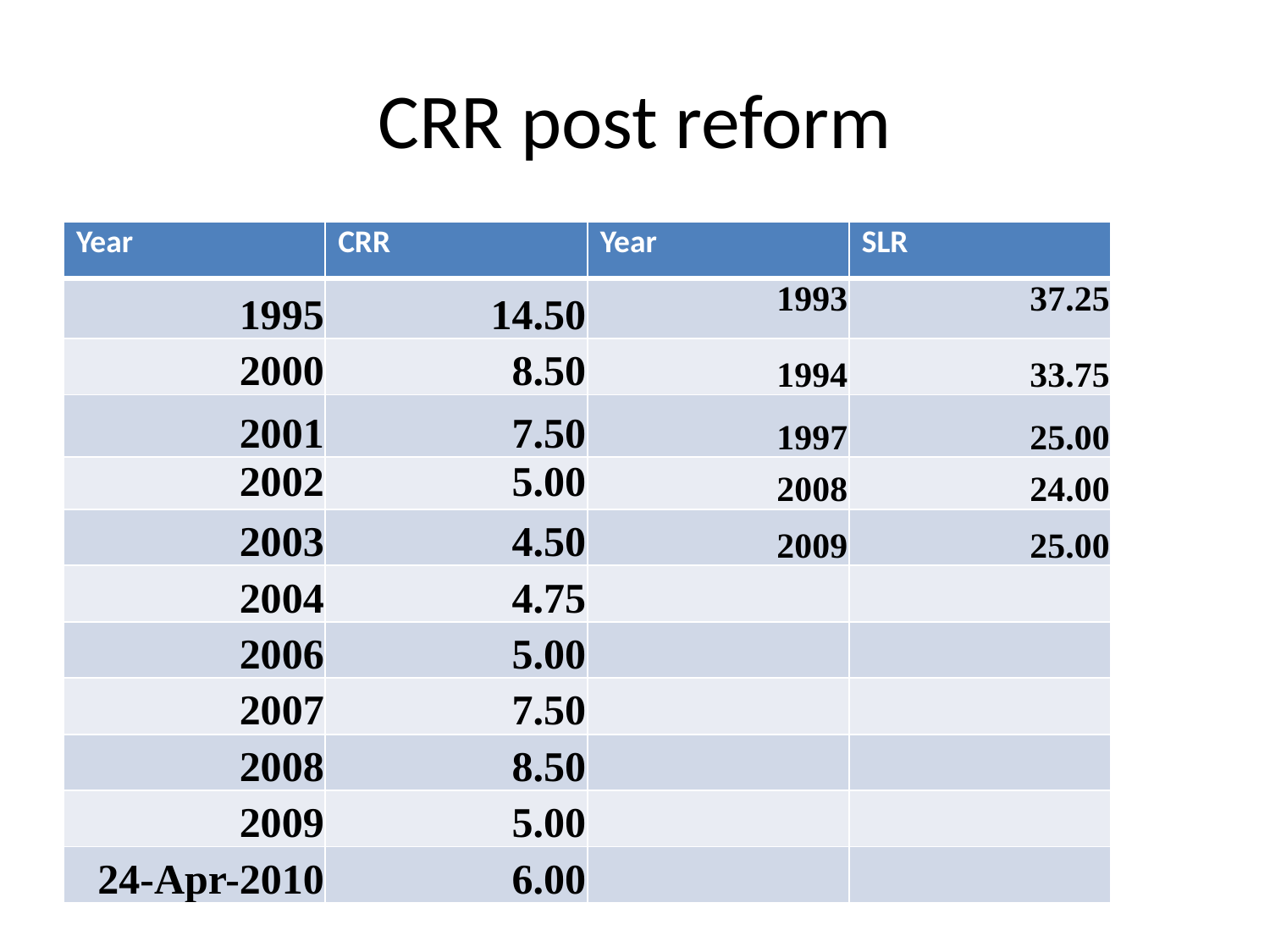

# CRR post reform
| Year | CRR | Year | SLR |
| --- | --- | --- | --- |
| 1995 | 14.50 | 1993 | 37.25 |
| 2000 | 8.50 | 1994 | 33.75 |
| 2001 | 7.50 | 1997 | 25.00 |
| 2002 | 5.00 | 2008 | 24.00 |
| 2003 | 4.50 | 2009 | 25.00 |
| 2004 | 4.75 |  |  |
| 2006 | 5.00 |  |  |
| 2007 | 7.50 |  |  |
| 2008 | 8.50 |  |  |
| 2009 | 5.00 |  |  |
| 24-Apr-2010 | 6.00 |  |  |